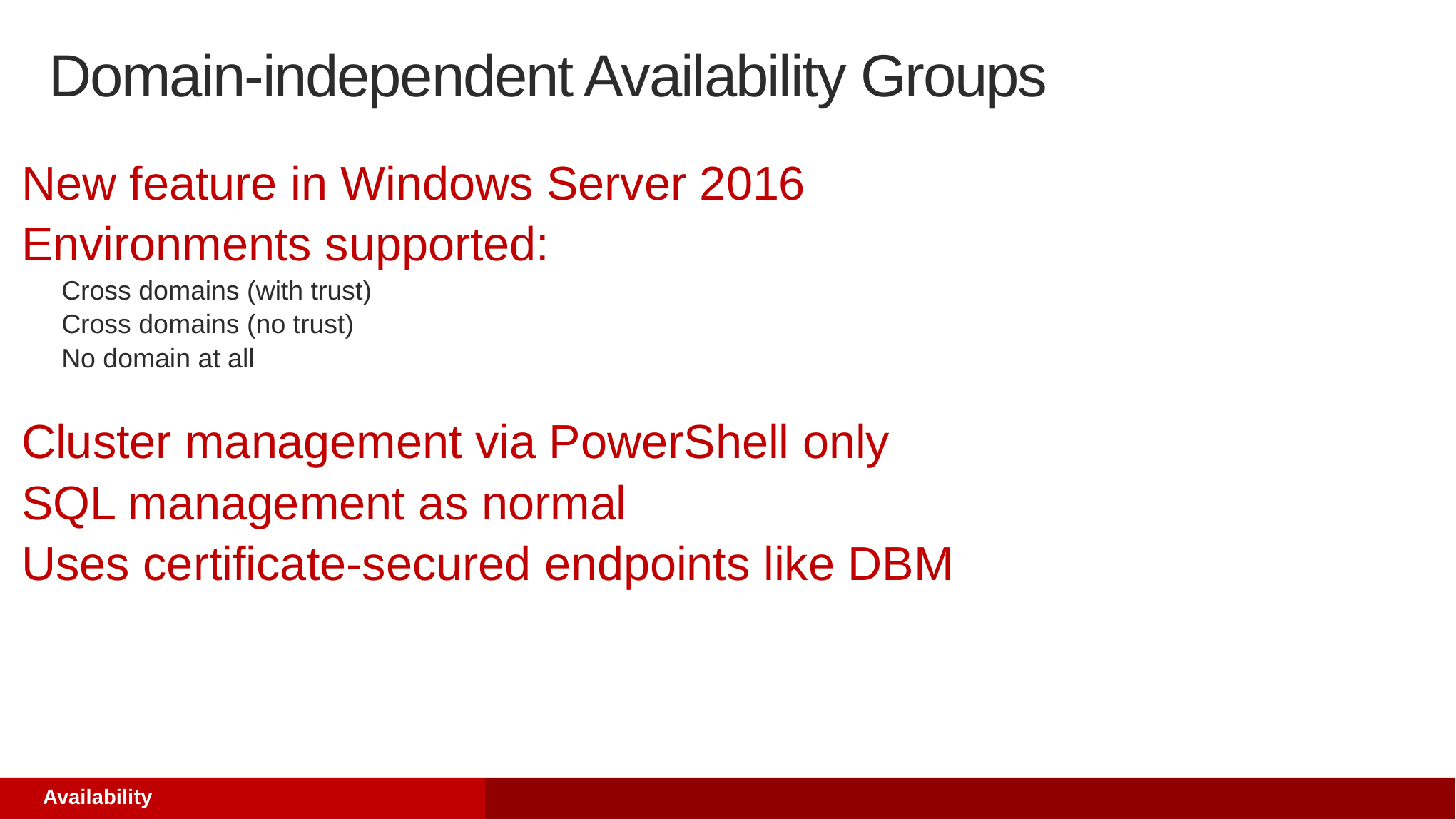

# Domain-independent Availability Groups
New feature in Windows Server 2016
Environments supported:
Cross domains (with trust)
Cross domains (no trust)
No domain at all

Cluster management via PowerShell only
SQL management as normal
Uses certificate-secured endpoints like DBM
Availability